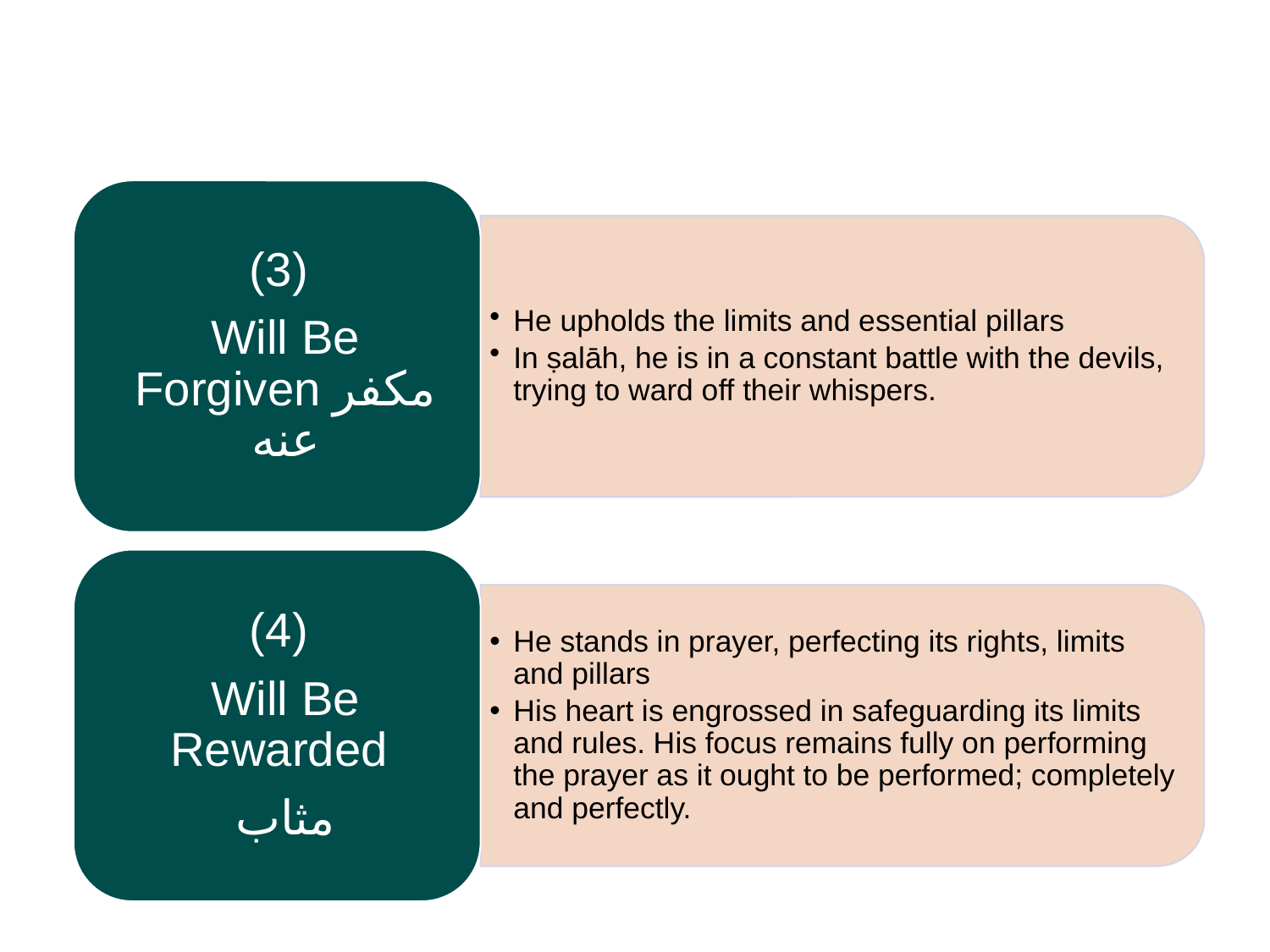

#
He upholds the limits and essential pillars
In ṣalāh, he is in a constant battle with the devils, trying to ward off their whispers.
(3)
Will Be Forgiven مكفر عنه
He stands in prayer, perfecting its rights, limits and pillars
His heart is engrossed in safeguarding its limits and rules. His focus remains fully on performing the prayer as it ought to be performed; completely and perfectly.
(4)
Will Be Rewarded
مثاب